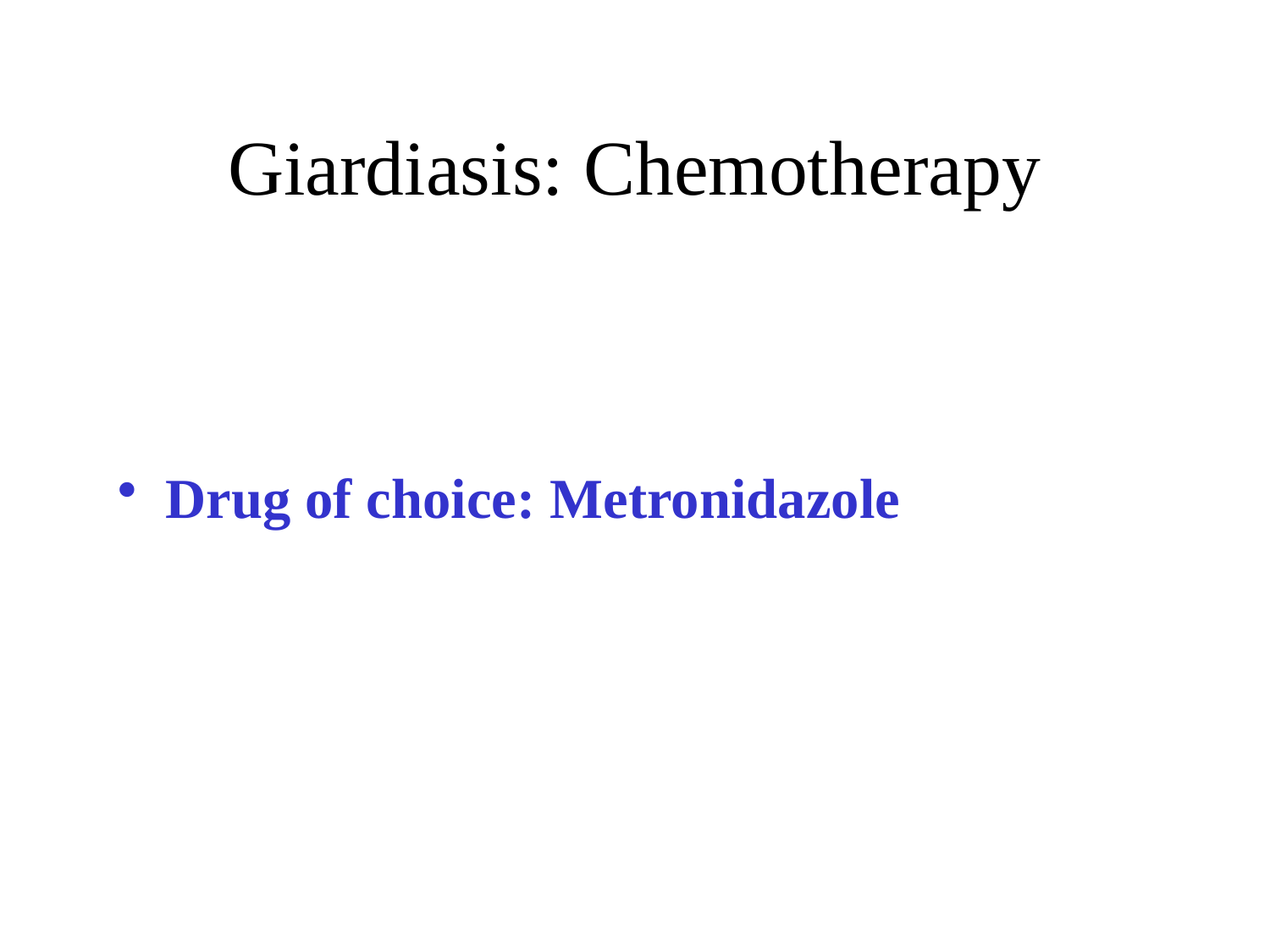

# Giardiasis: Chemotherapy
Drug of choice: Metronidazole